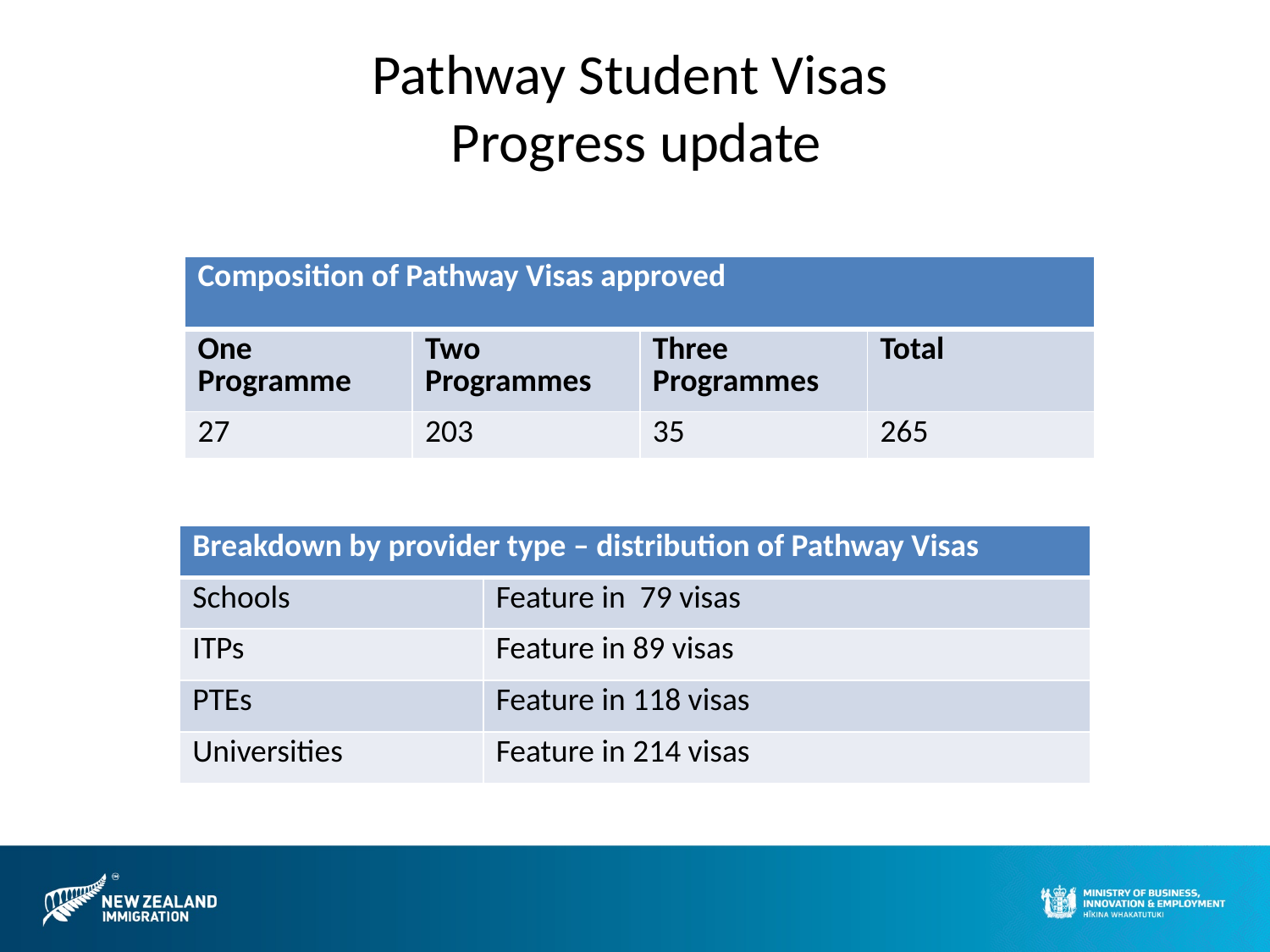

# Pathway Student Visas Progress update

| Composition of Pathway Visas approved |  |  |  |
| --- | --- | --- | --- |
| One Programme | Two Programmes | Three Programmes | Total |
| 27 | 203 | 35 | 265 |
| Breakdown by provider type – distribution of Pathway Visas |  |
| --- | --- |
| Schools | Feature in 79 visas |
| ITPs | Feature in 89 visas |
| PTEs | Feature in 118 visas |
| Universities | Feature in 214 visas |